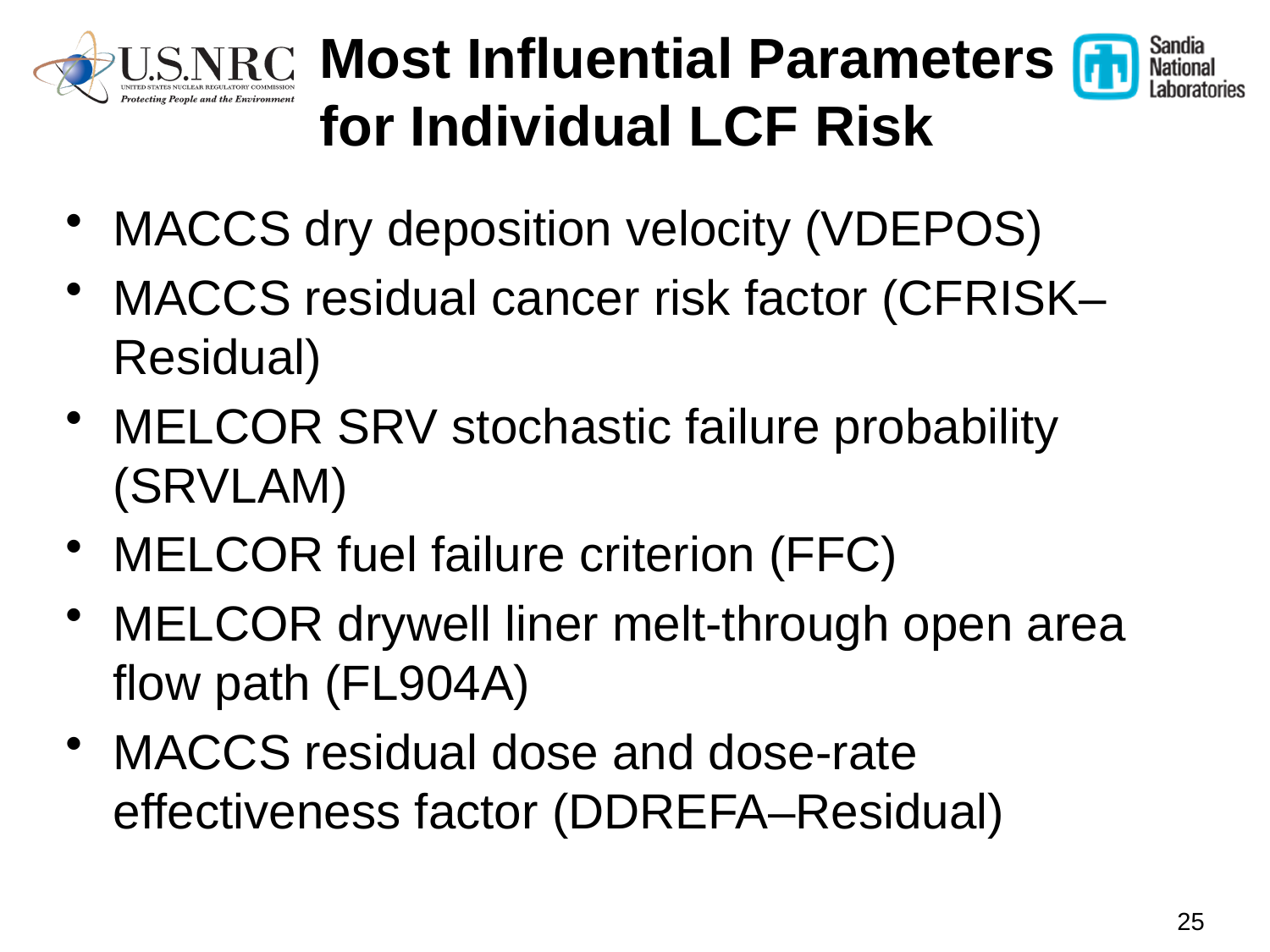

# Most Influential Parameters for Individual LCF Risk
MACCS dry deposition velocity (VDEPOS)
MACCS residual cancer risk factor (CFRISK–Residual)
MELCOR SRV stochastic failure probability (SRVLAM)
MELCOR fuel failure criterion (FFC)
MELCOR drywell liner melt-through open area flow path (FL904A)
MACCS residual dose and dose-rate effectiveness factor (DDREFA–Residual)

25